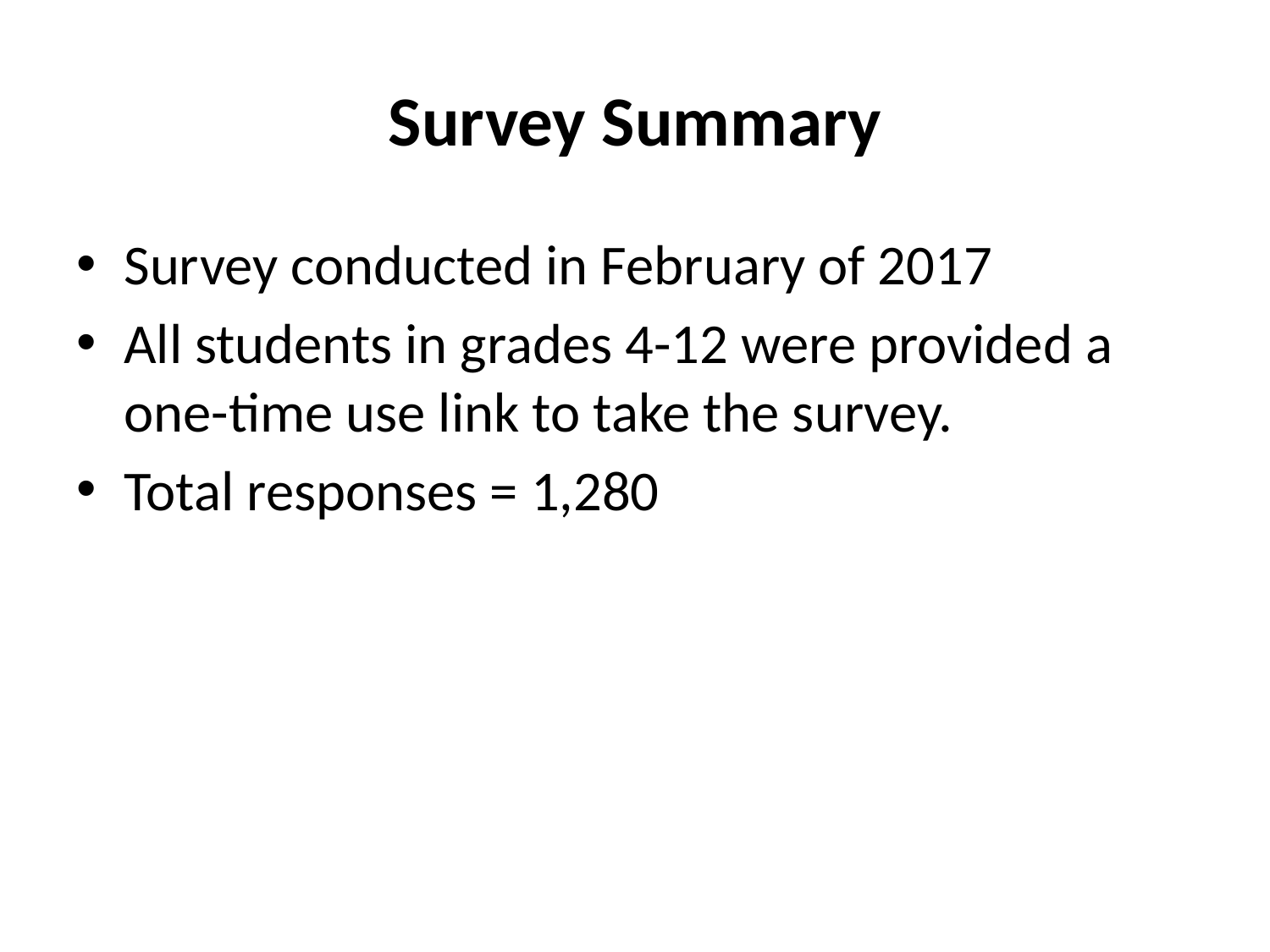

# Survey Summary
Survey conducted in February of 2017
All students in grades 4-12 were provided a one-time use link to take the survey.
Total responses = 1,280